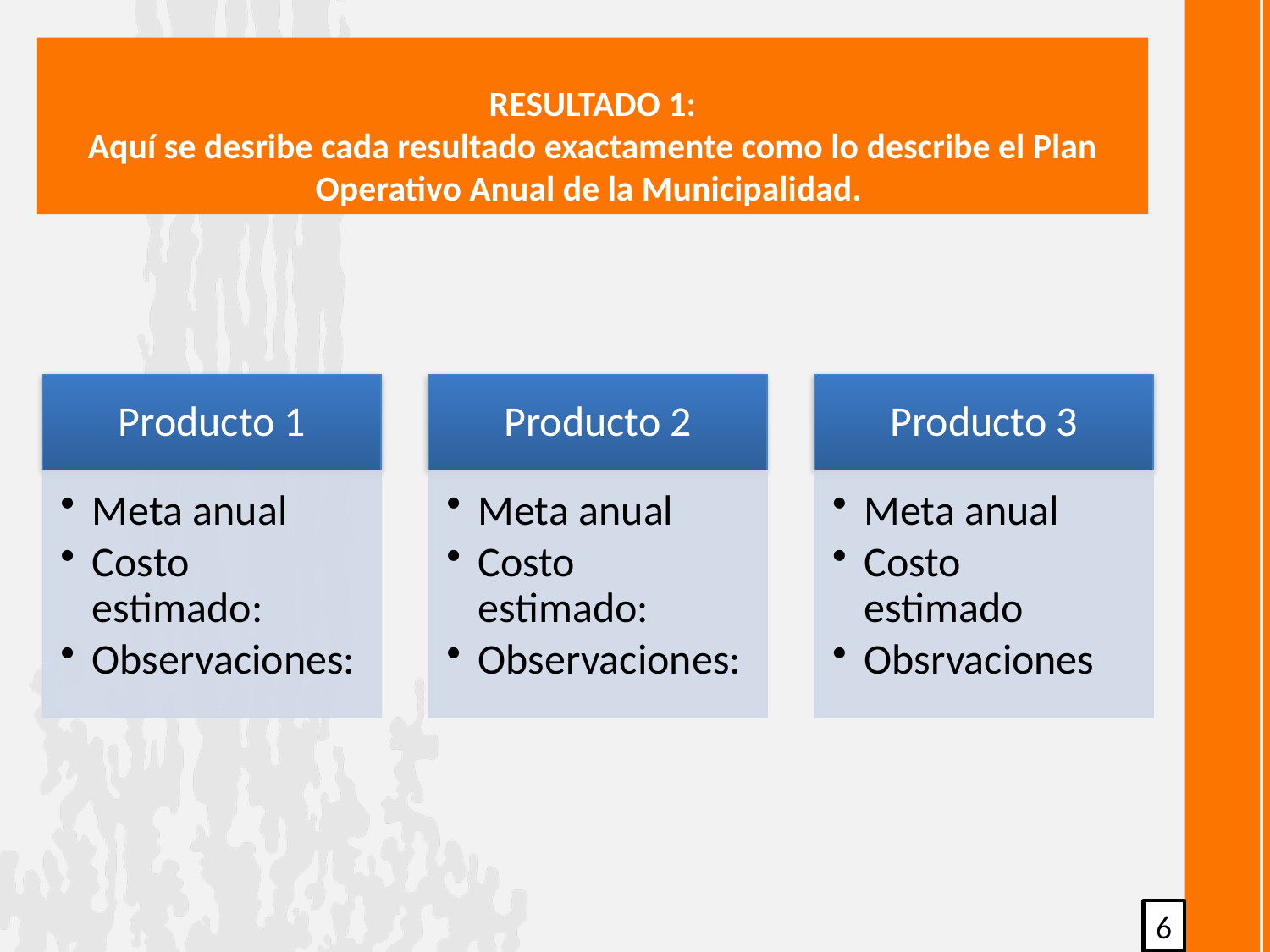

# RESULTADO 1: Aquí se desribe cada resultado exactamente como lo describe el Plan Operativo Anual de la Municipalidad.
Producto 1
Meta anual
Costo estimado:
Observaciones:
Producto 2
Meta anual
Costo estimado:
Observaciones:
Producto 3
Meta anual
Costo estimado
Obsrvaciones
6